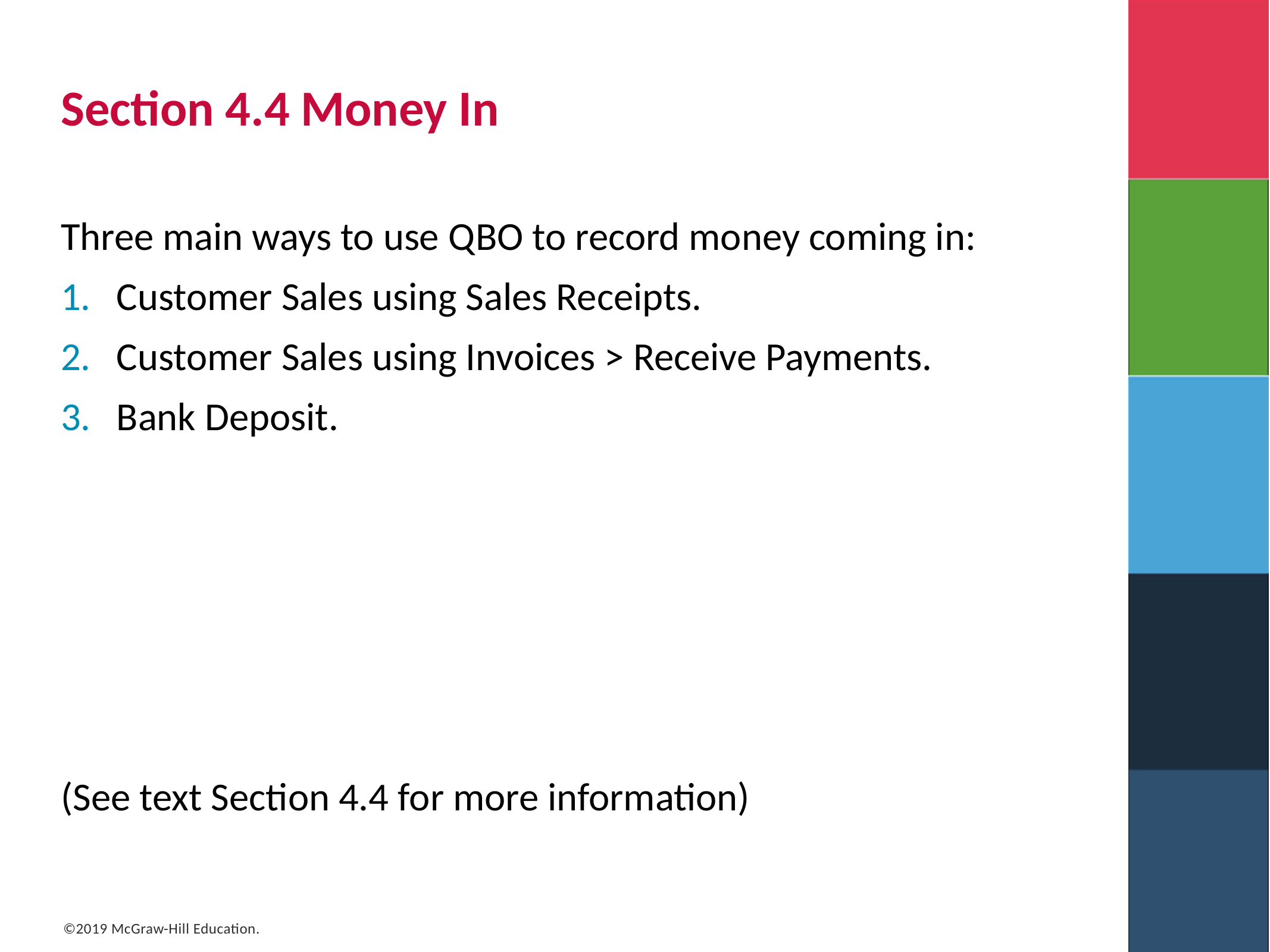

# Section 4.4 Money In
Three main ways to use Q B O to record money coming in:
Customer Sales using Sales Receipts.
Customer Sales using Invoices > Receive Payments.
Bank Deposit.
(See text Section 4.4 for more information)